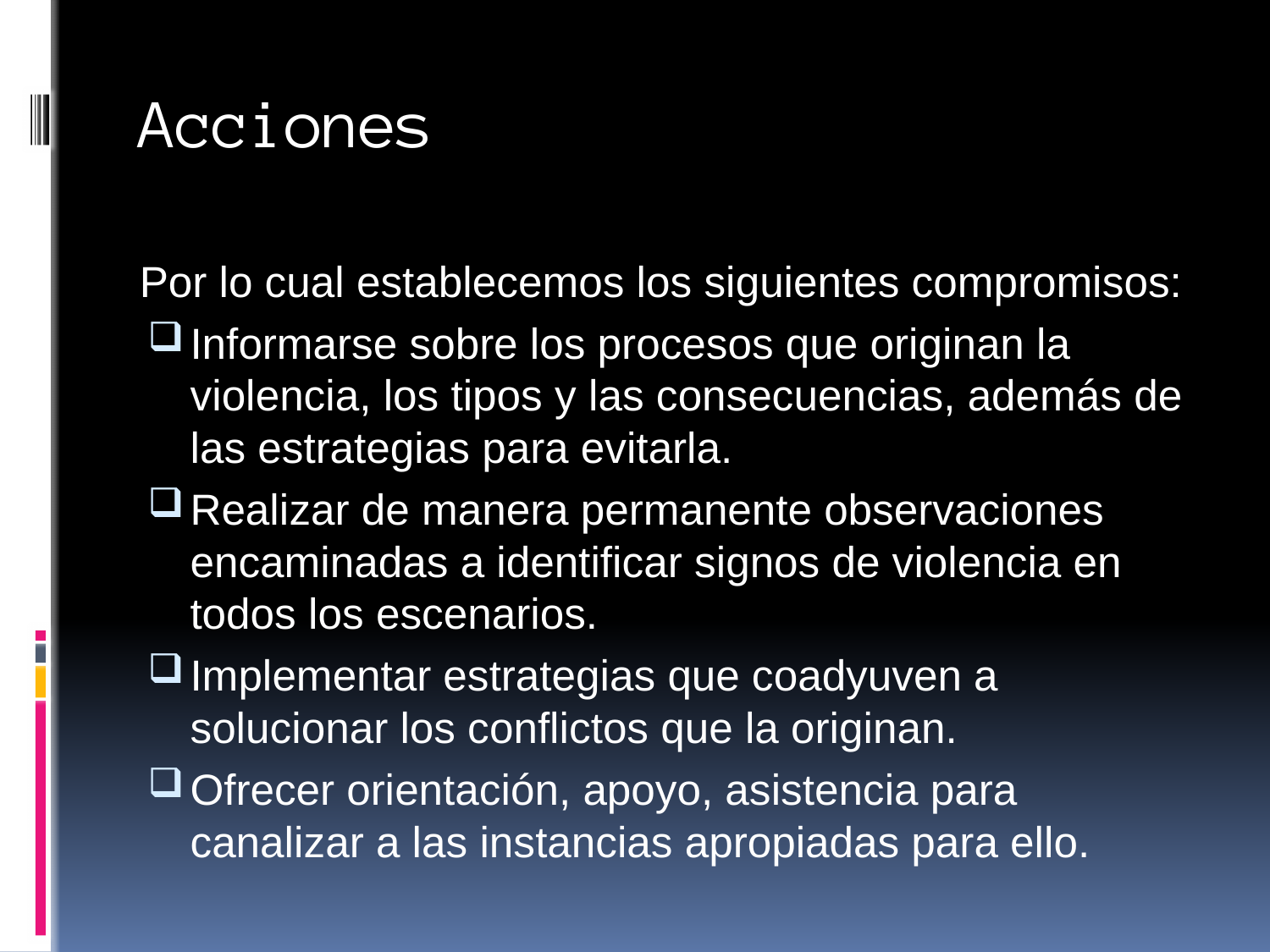

# Acciones
Por lo cual establecemos los siguientes compromisos:
Informarse sobre los procesos que originan la violencia, los tipos y las consecuencias, además de las estrategias para evitarla.
Realizar de manera permanente observaciones encaminadas a identificar signos de violencia en todos los escenarios.
Implementar estrategias que coadyuven a solucionar los conflictos que la originan.
Ofrecer orientación, apoyo, asistencia para canalizar a las instancias apropiadas para ello.